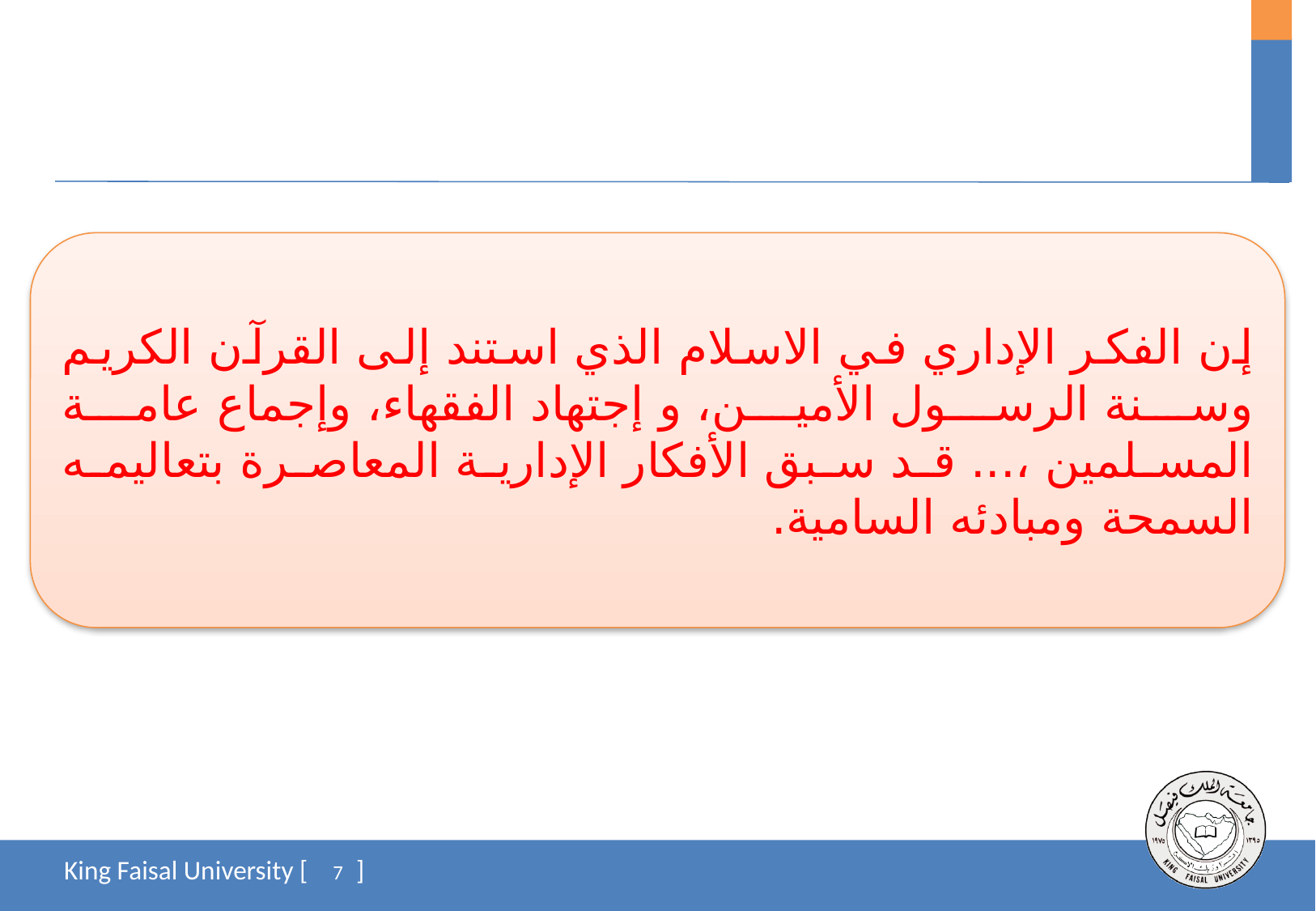

إن الفكر الإداري في الاسلام الذي استند إلى القرآن الكريم وسنة الرسول الأمين، و إجتهاد الفقهاء، وإجماع عامة المسلمين ،... قد سبق الأفكار الإدارية المعاصرة بتعاليمه السمحة ومبادئه السامية.
7